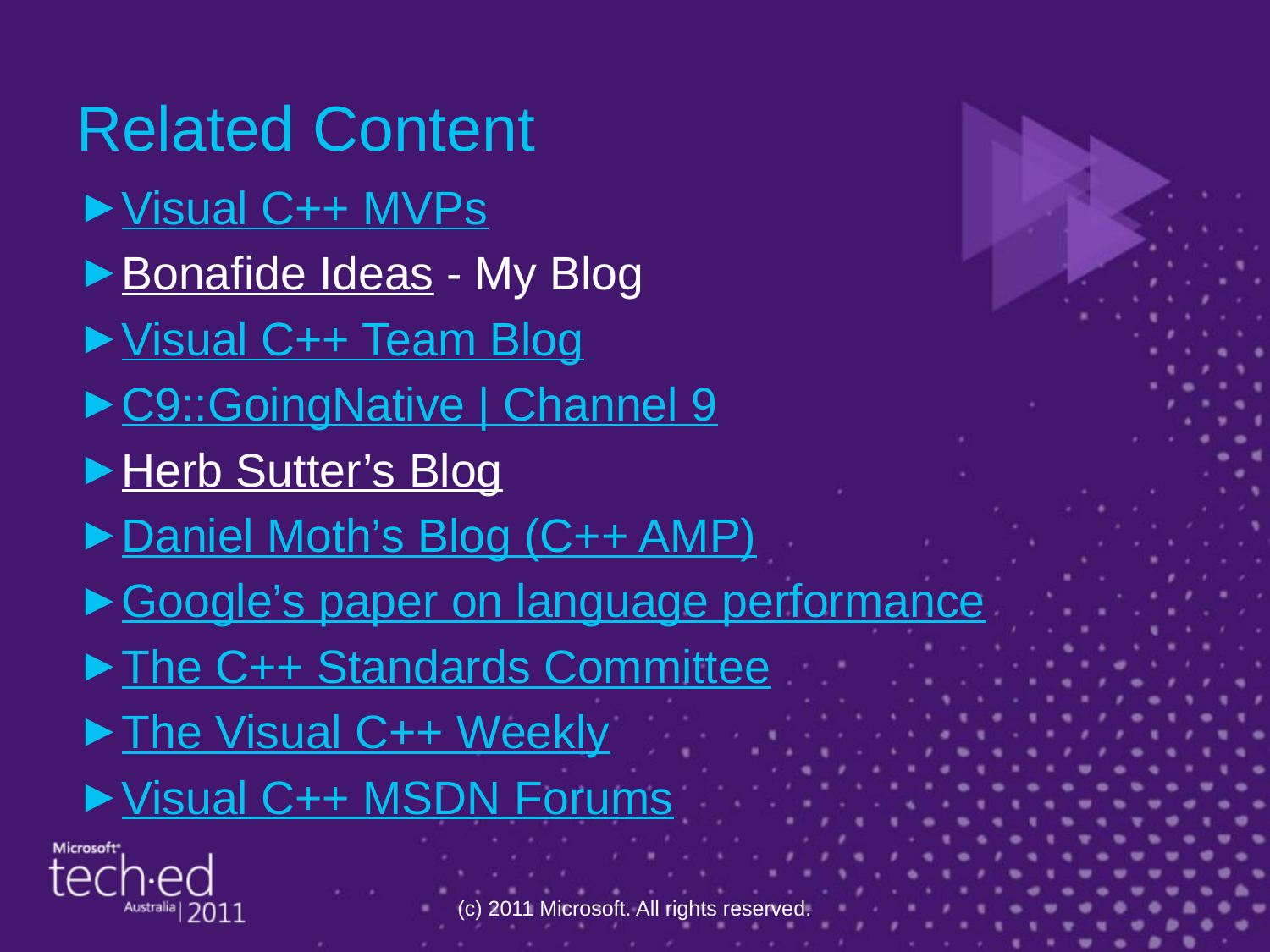

# Related Content
Visual C++ MVPs
Bonafide Ideas - My Blog
Visual C++ Team Blog
C9::GoingNative | Channel 9
Herb Sutter’s Blog
Daniel Moth’s Blog (C++ AMP)
Google’s paper on language performance
The C++ Standards Committee
The Visual C++ Weekly
Visual C++ MSDN Forums
(c) 2011 Microsoft. All rights reserved.